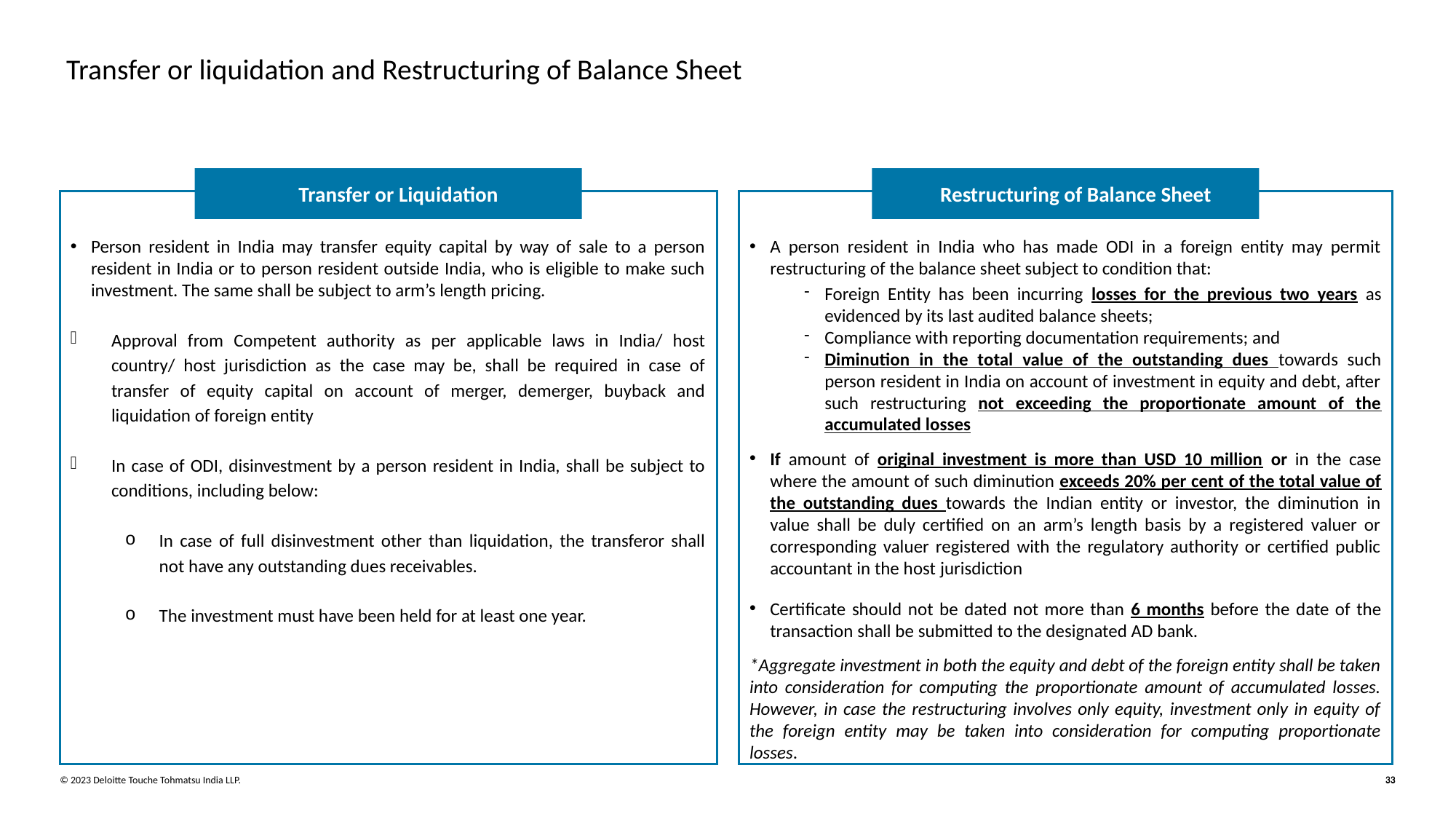

# Transfer or liquidation and Restructuring of Balance Sheet
Transfer or Liquidation
Restructuring of Balance Sheet
Person resident in India may transfer equity capital by way of sale to a person resident in India or to person resident outside India, who is eligible to make such investment. The same shall be subject to arm’s length pricing.

Approval from Competent authority as per applicable laws in India/ host country/ host jurisdiction as the case may be, shall be required in case of transfer of equity capital on account of merger, demerger, buyback and liquidation of foreign entity

In case of ODI, disinvestment by a person resident in India, shall be subject to conditions, including below:

In case of full disinvestment other than liquidation, the transferor shall not have any outstanding dues receivables.

The investment must have been held for at least one year.
A person resident in India who has made ODI in a foreign entity may permit restructuring of the balance sheet subject to condition that:

Foreign Entity has been incurring losses for the previous two years as evidenced by its last audited balance sheets;
Compliance with reporting documentation requirements; and
Diminution in the total value of the outstanding dues towards such person resident in India on account of investment in equity and debt, after such restructuring not exceeding the proportionate amount of the accumulated losses

If amount of original investment is more than USD 10 million or in the case where the amount of such diminution exceeds 20% per cent of the total value of the outstanding dues towards the Indian entity or investor, the diminution in value shall be duly certified on an arm’s length basis by a registered valuer or corresponding valuer registered with the regulatory authority or certified public accountant in the host jurisdiction

Certificate should not be dated not more than 6 months before the date of the transaction shall be submitted to the designated AD bank.

*Aggregate investment in both the equity and debt of the foreign entity shall be taken into consideration for computing the proportionate amount of accumulated losses. However, in case the restructuring involves only equity, investment only in equity of the foreign entity may be taken into consideration for computing proportionate losses.